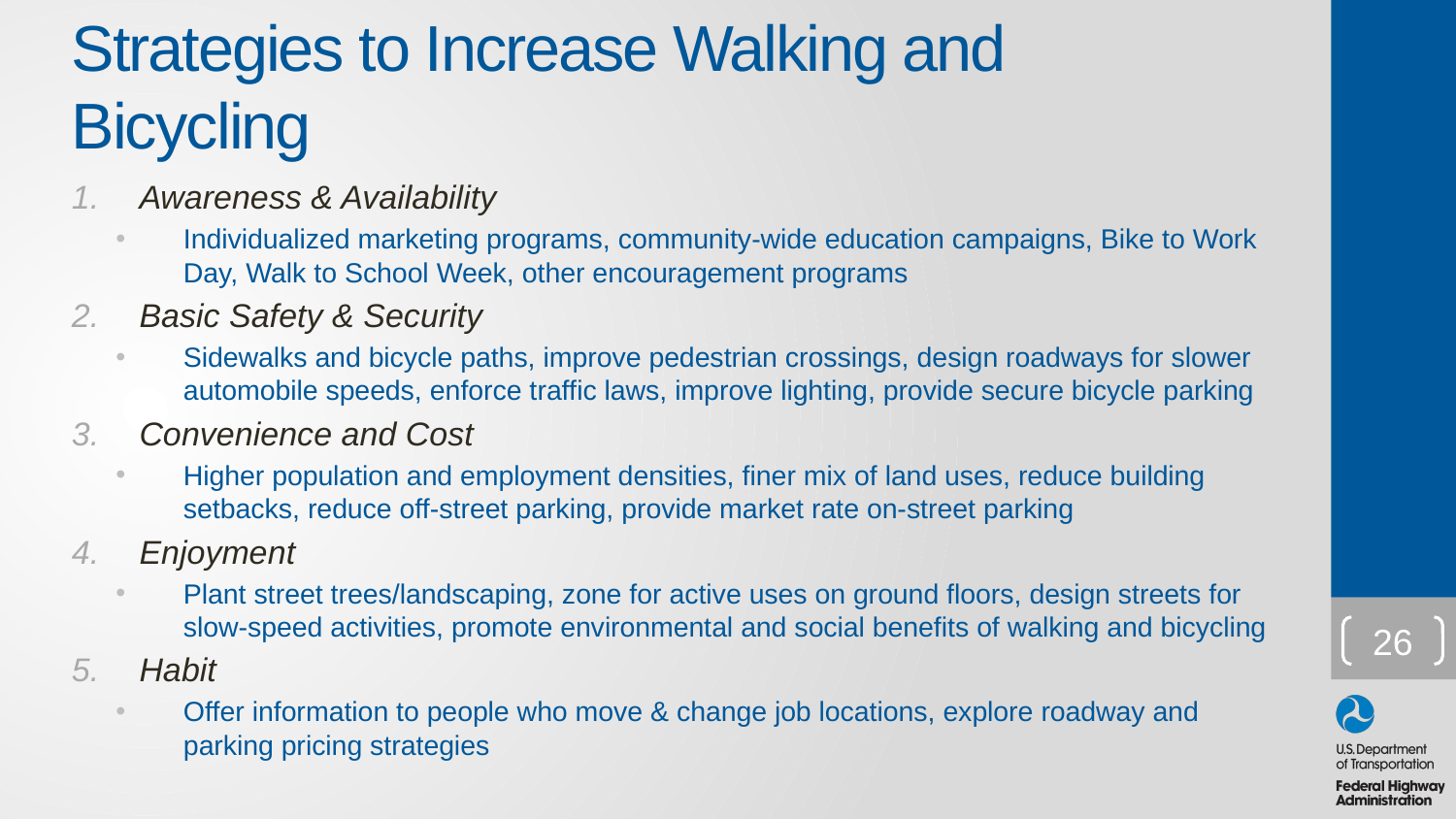

# Strategies to Increase Walking and Bicycling
Awareness & Availability
Individualized marketing programs, community-wide education campaigns, Bike to Work Day, Walk to School Week, other encouragement programs
Basic Safety & Security
Sidewalks and bicycle paths, improve pedestrian crossings, design roadways for slower automobile speeds, enforce traffic laws, improve lighting, provide secure bicycle parking
Convenience and Cost
Higher population and employment densities, finer mix of land uses, reduce building setbacks, reduce off-street parking, provide market rate on-street parking
Enjoyment
Plant street trees/landscaping, zone for active uses on ground floors, design streets for slow-speed activities, promote environmental and social benefits of walking and bicycling
Habit
Offer information to people who move & change job locations, explore roadway and parking pricing strategies
26